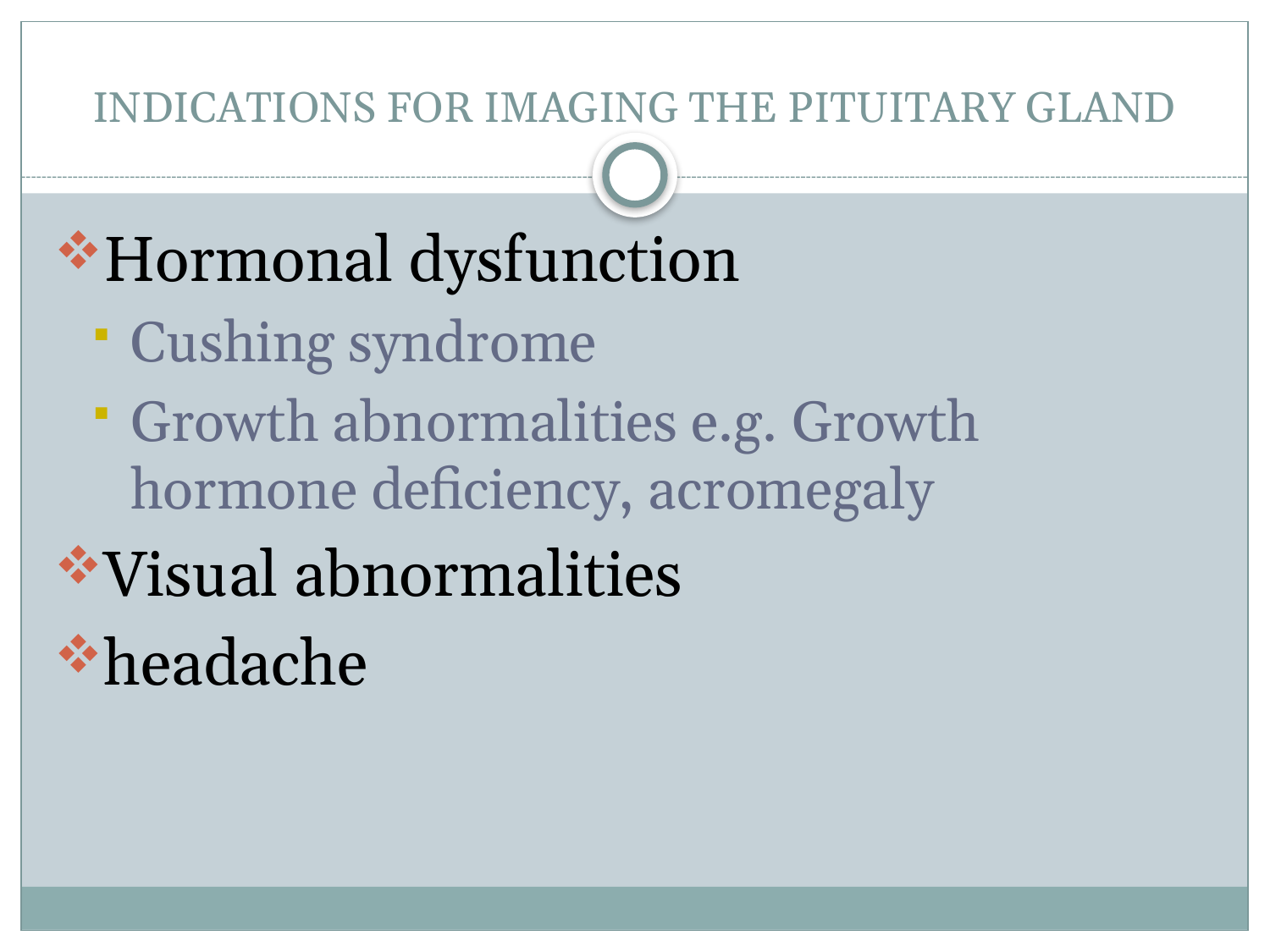

# INDICATIONS FOR IMAGING THE PITUITARY GLAND
Hormonal dysfunction
Cushing syndrome
Growth abnormalities e.g. Growth hormone deficiency, acromegaly
Visual abnormalities
headache